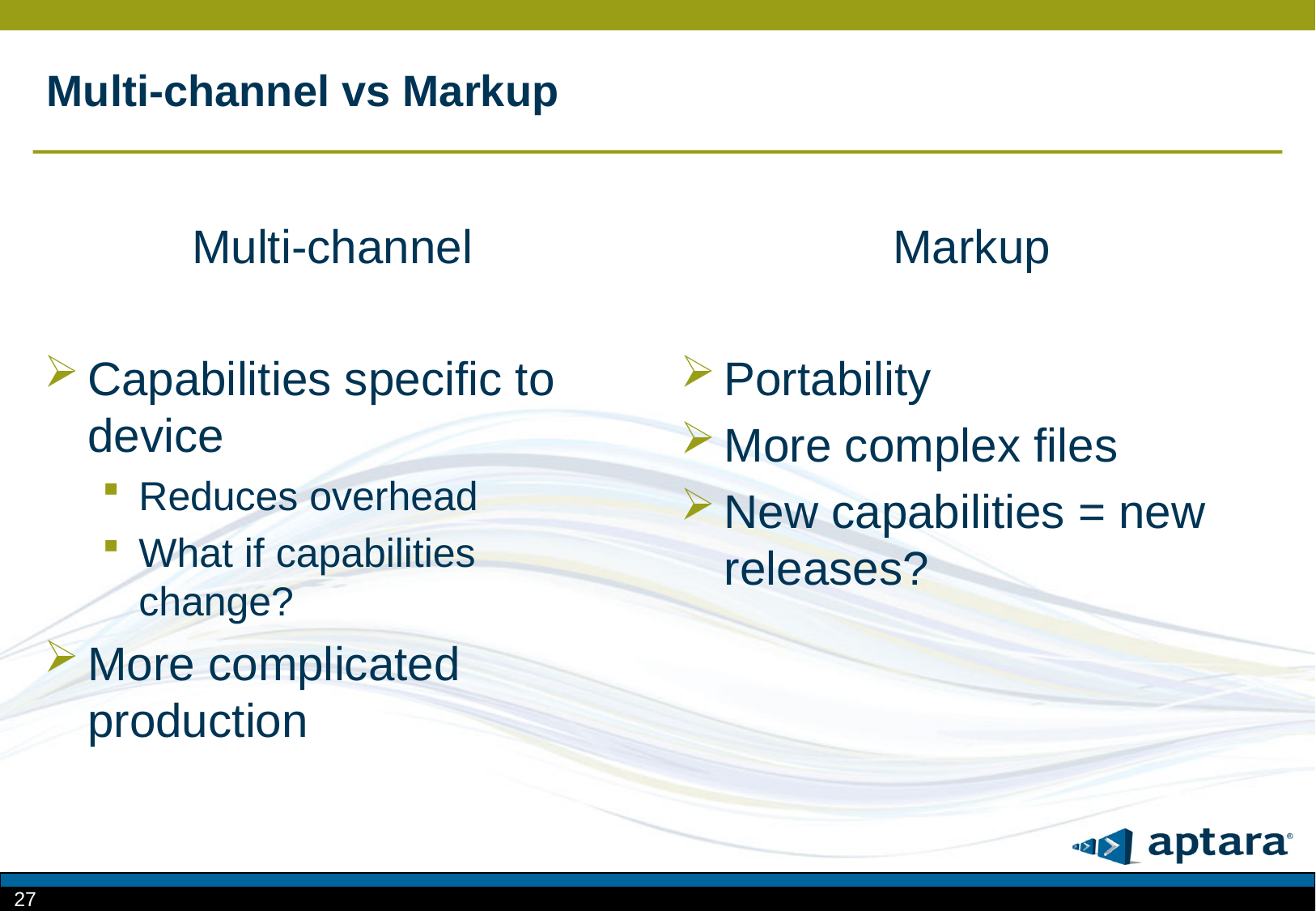

# Multi-channel vs Markup
Multi-channel

Capabilities specific to device
Reduces overhead
What if capabilities change?
More complicated production

Markup

Portability
More complex files
New capabilities = new releases?
27